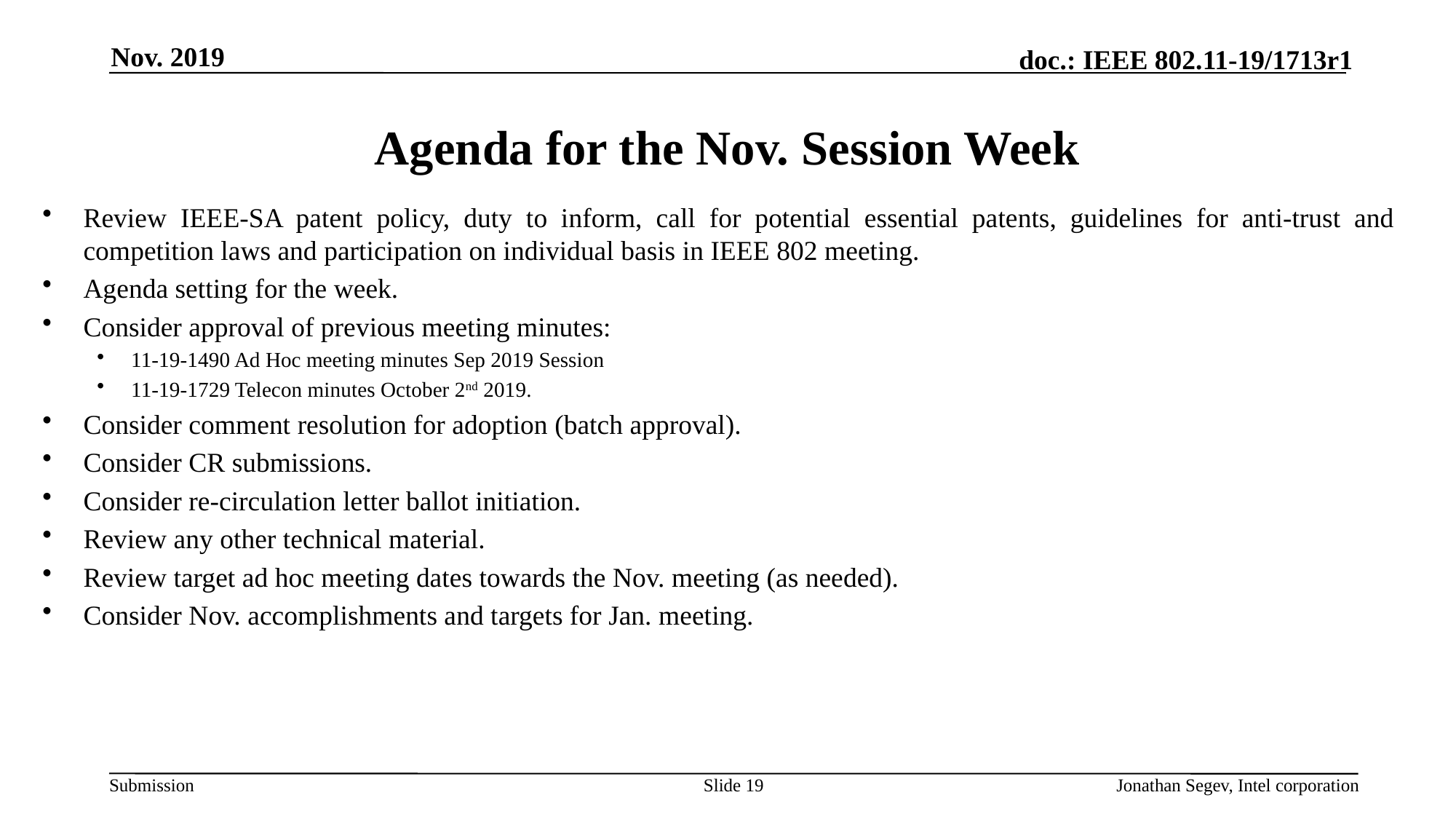

Nov. 2019
# Agenda for the Nov. Session Week
Review IEEE-SA patent policy, duty to inform, call for potential essential patents, guidelines for anti-trust and competition laws and participation on individual basis in IEEE 802 meeting.
Agenda setting for the week.
Consider approval of previous meeting minutes:
11-19-1490 Ad Hoc meeting minutes Sep 2019 Session
11-19-1729 Telecon minutes October 2nd 2019.
Consider comment resolution for adoption (batch approval).
Consider CR submissions.
Consider re-circulation letter ballot initiation.
Review any other technical material.
Review target ad hoc meeting dates towards the Nov. meeting (as needed).
Consider Nov. accomplishments and targets for Jan. meeting.
Slide 19
Jonathan Segev, Intel corporation